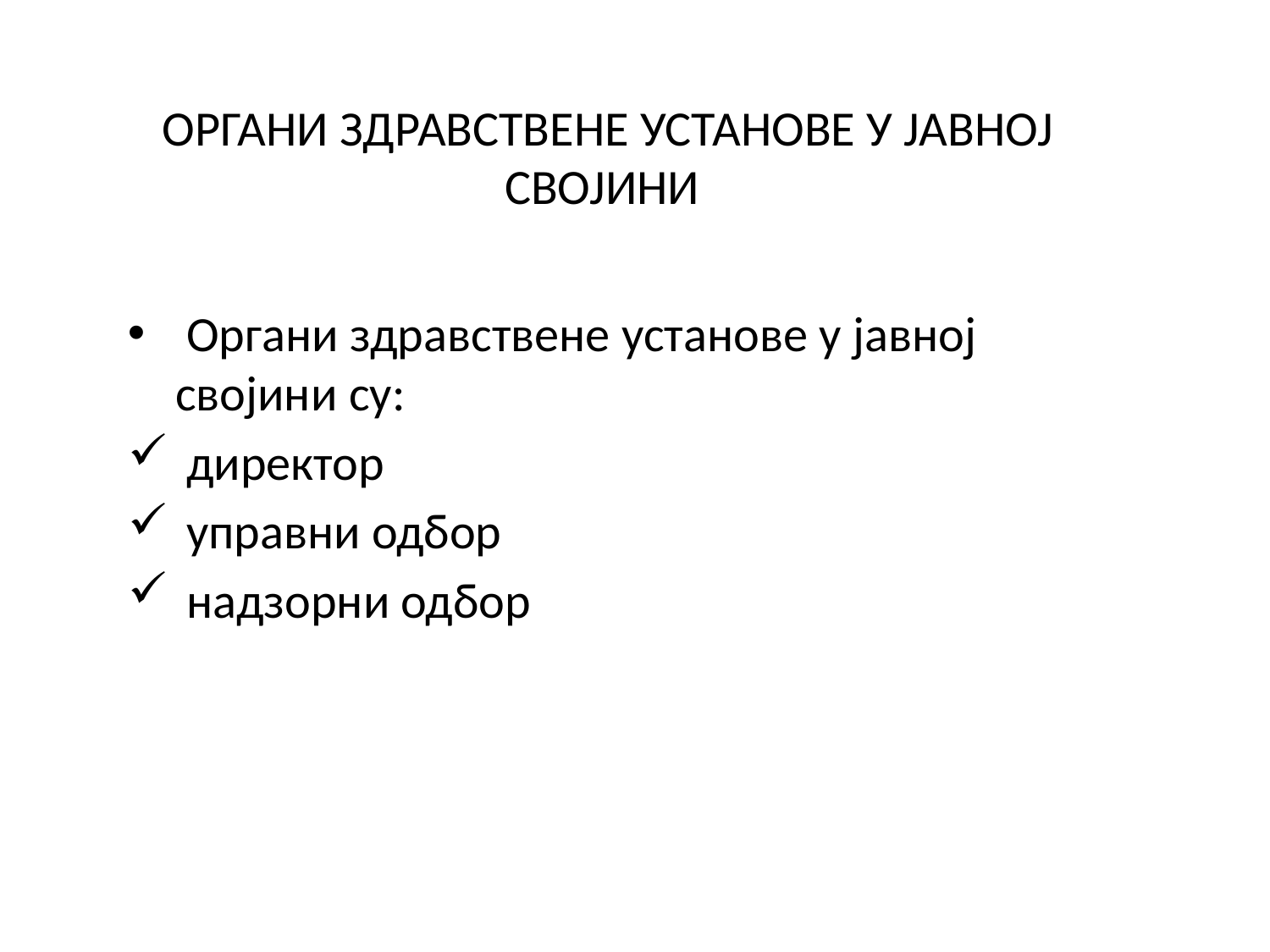

# ОРГАНИ ЗДРАВСТВЕНЕ УСТАНОВЕ У ЈАВНОЈ СВОЈИНИ
 Органи здравствене установе у јавној својини су:
 директор
 управни одбор
 надзорни одбор